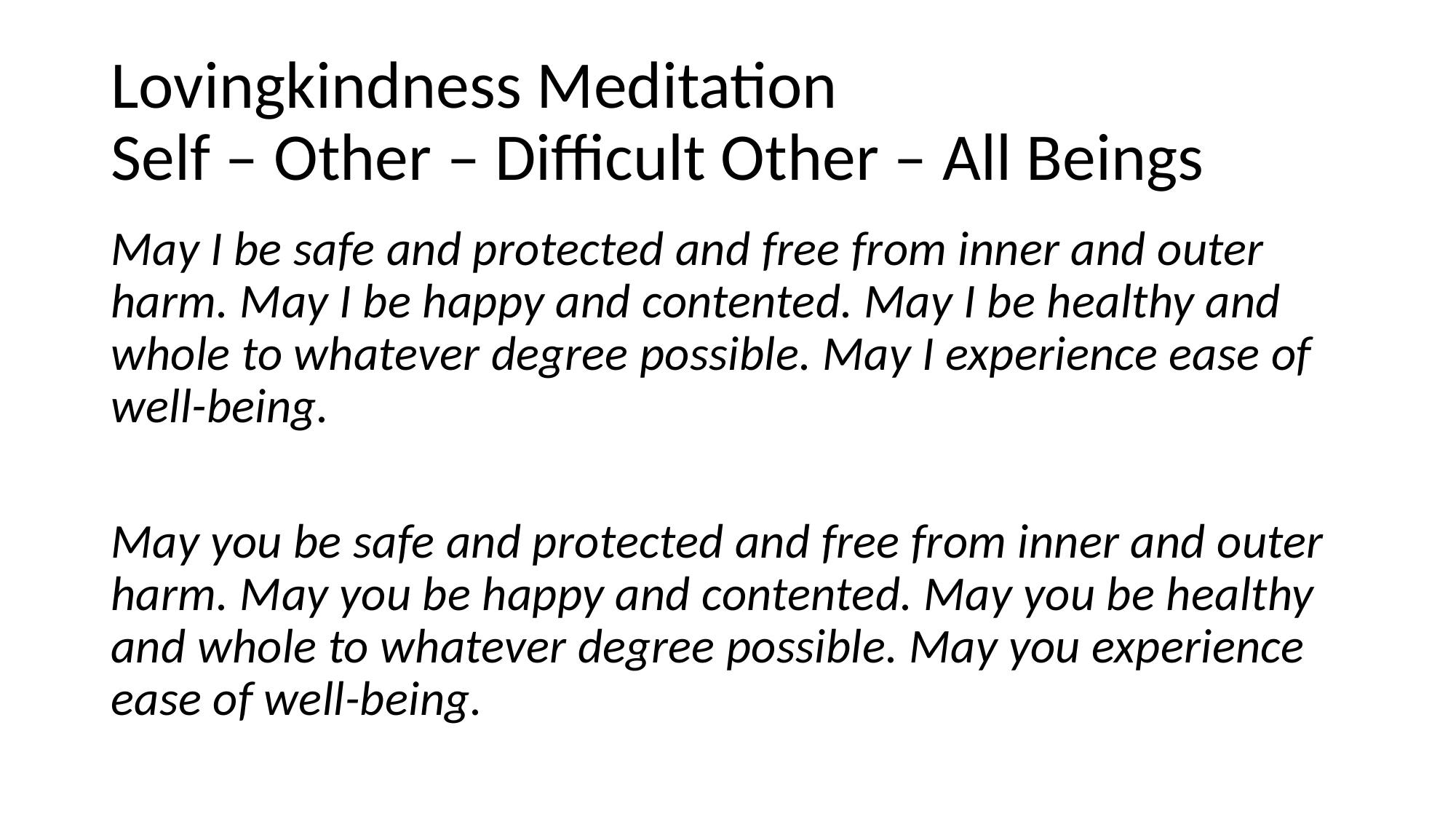

# Lovingkindness Meditation Self – Other – Difficult Other – All Beings
May I be safe and protected and free from inner and outer harm. May I be happy and contented. May I be healthy and whole to whatever degree possible. May I experience ease of well-being.

May you be safe and protected and free from inner and outer harm. May you be happy and contented. May you be healthy and whole to whatever degree possible. May you experience ease of well-being.